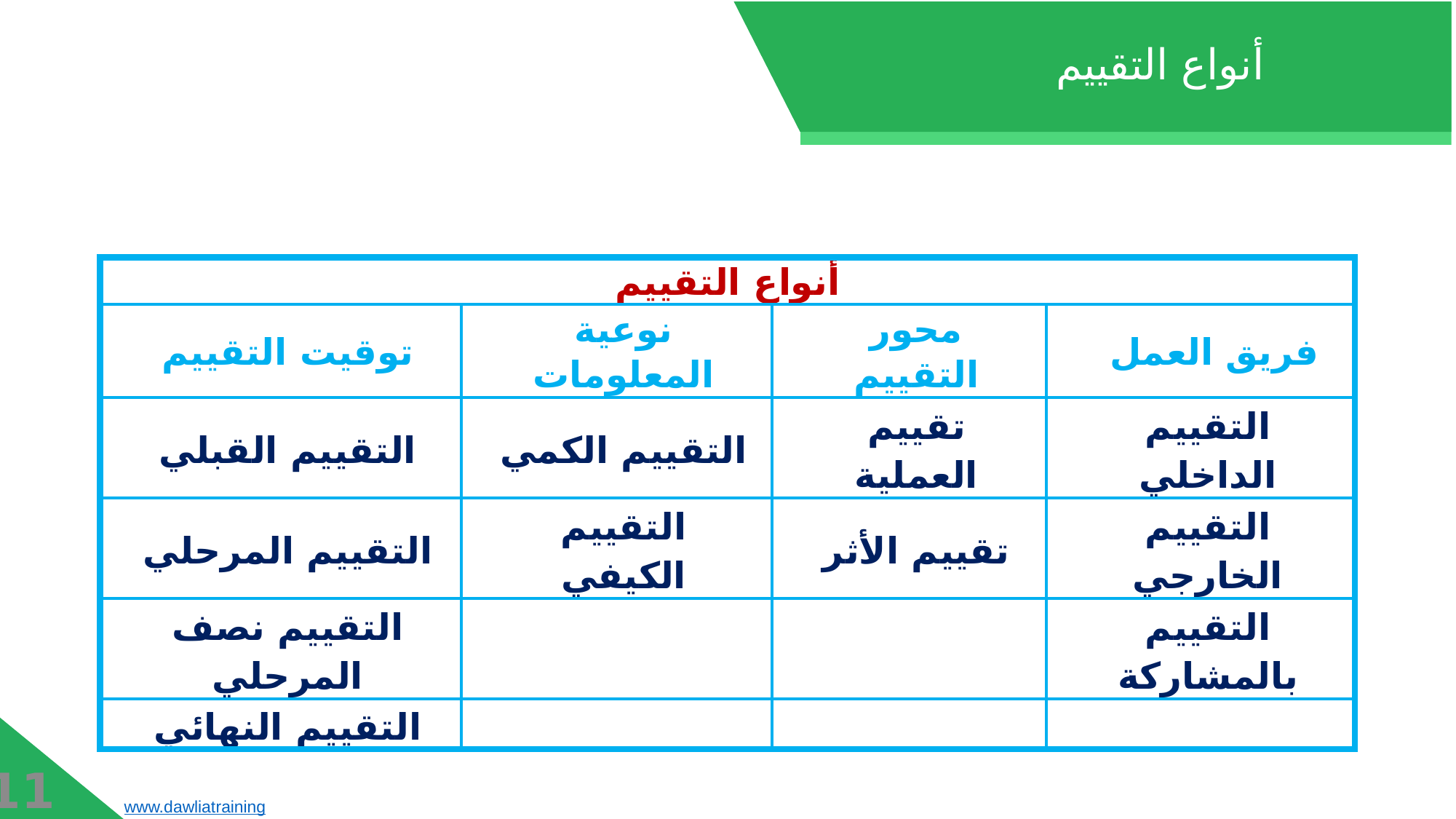

أنواع التقييم
| أنواع التقييم |  |  |  |
| --- | --- | --- | --- |
| توقيت التقييم | نوعية المعلومات | محور التقييم | فريق العمل |
| التقييم القبلي | التقييم الكمي | تقييم العملية | التقييم الداخلي |
| التقييم المرحلي | التقييم الكيفي | تقييم الأثر | التقييم الخارجي |
| التقييم نصف المرحلي |  |  | التقييم بالمشاركة |
| التقييم النهائي |  |  |  |
110
www.dawliatraining.com